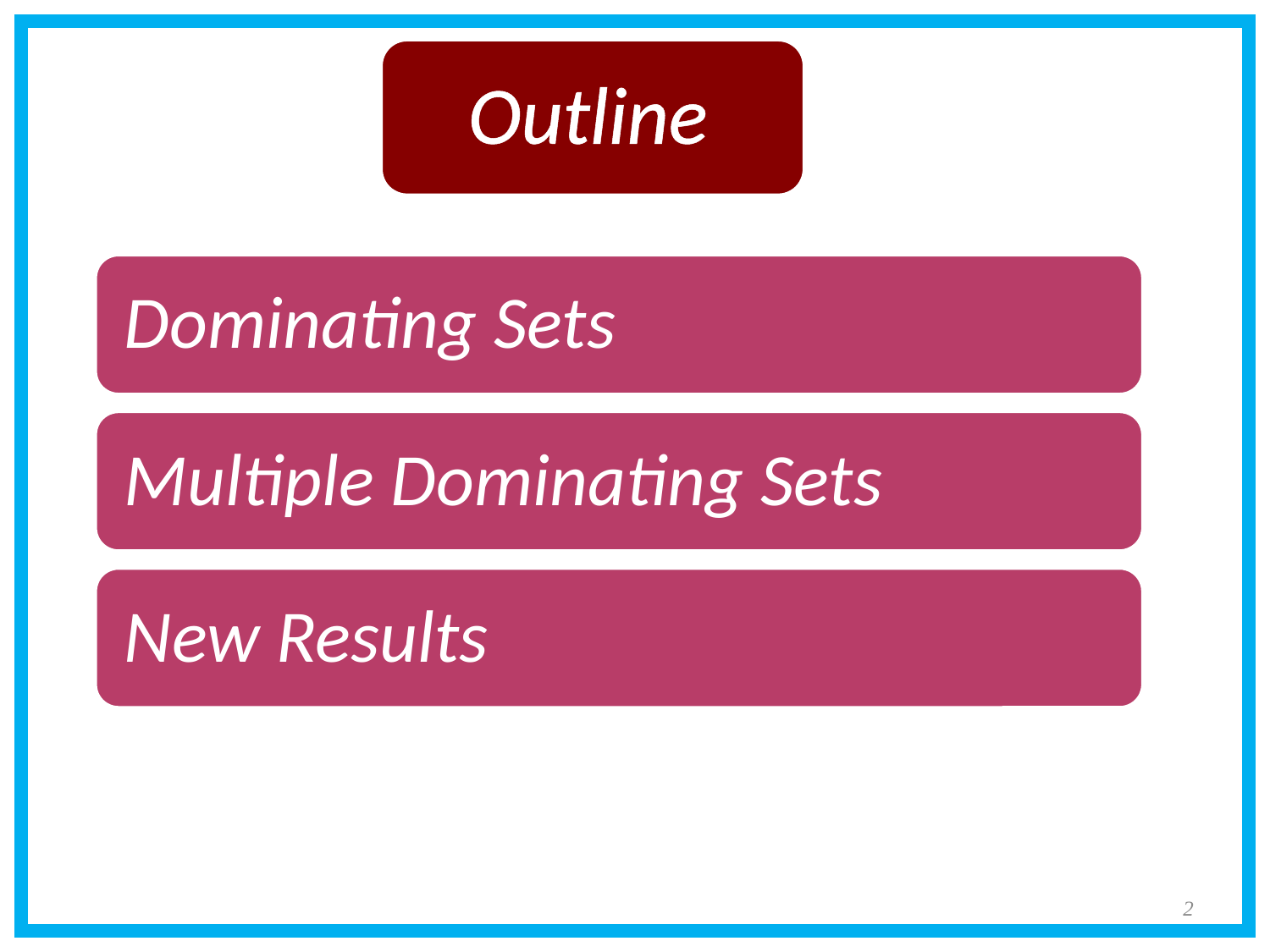

Outline
Dominating Sets
Multiple Dominating Sets
New Results
2